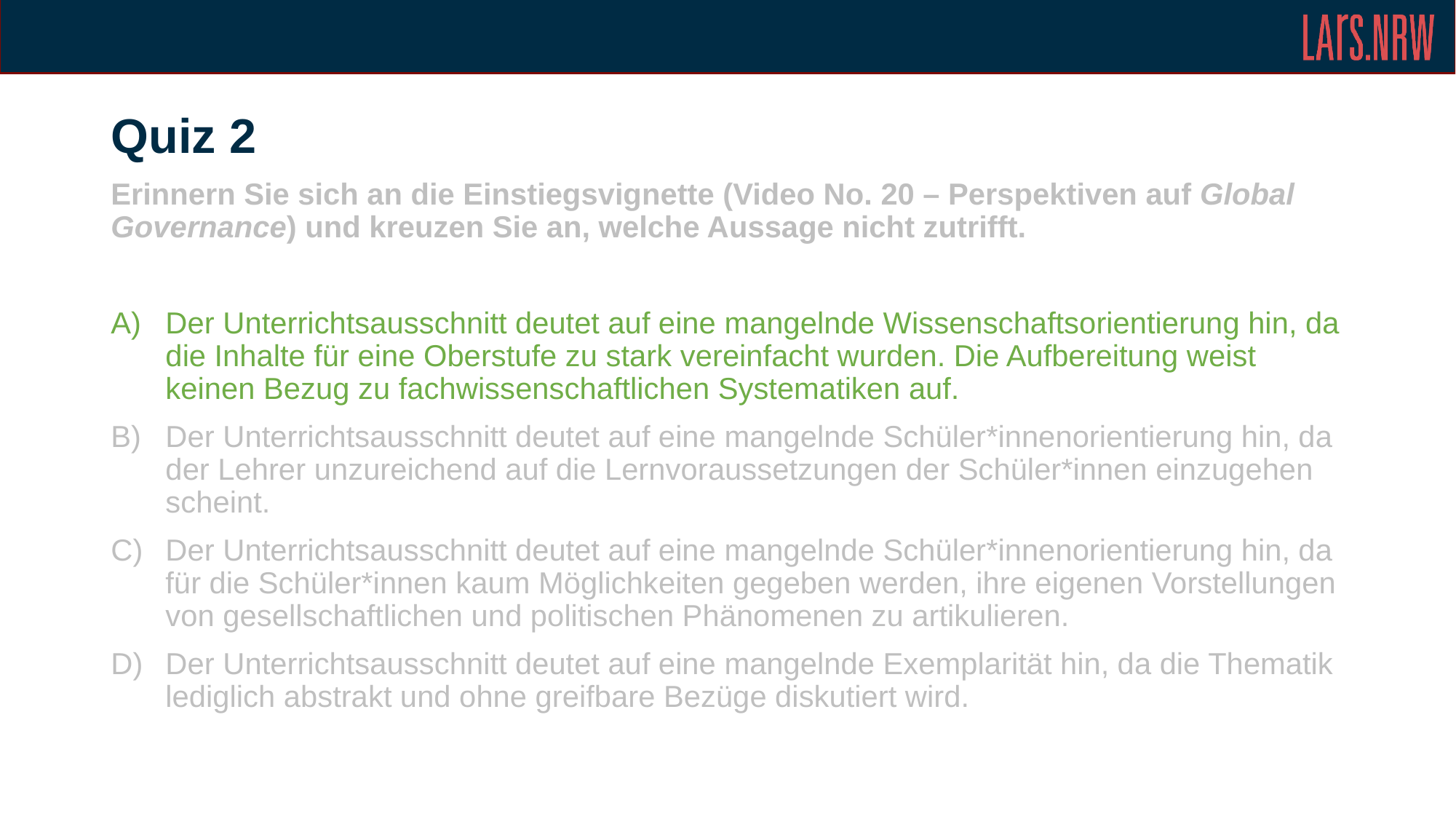

Quiz 2
Erinnern Sie sich an die Einstiegsvignette (Video No. 20 – Perspektiven auf Global Governance) und kreuzen Sie an, welche Aussage nicht zutrifft.

Der Unterrichtsausschnitt deutet auf eine mangelnde Wissenschaftsorientierung hin, da die Inhalte für eine Oberstufe zu stark vereinfacht wurden. Die Aufbereitung weist keinen Bezug zu fachwissenschaftlichen Systematiken auf.
Der Unterrichtsausschnitt deutet auf eine mangelnde Schüler*innenorientierung hin, da der Lehrer unzureichend auf die Lernvoraussetzungen der Schüler*innen einzugehen scheint.
Der Unterrichtsausschnitt deutet auf eine mangelnde Schüler*innenorientierung hin, da für die Schüler*innen kaum Möglichkeiten gegeben werden, ihre eigenen Vorstellungen von gesellschaftlichen und politischen Phänomenen zu artikulieren.
Der Unterrichtsausschnitt deutet auf eine mangelnde Exemplarität hin, da die Thematik lediglich abstrakt und ohne greifbare Bezüge diskutiert wird.